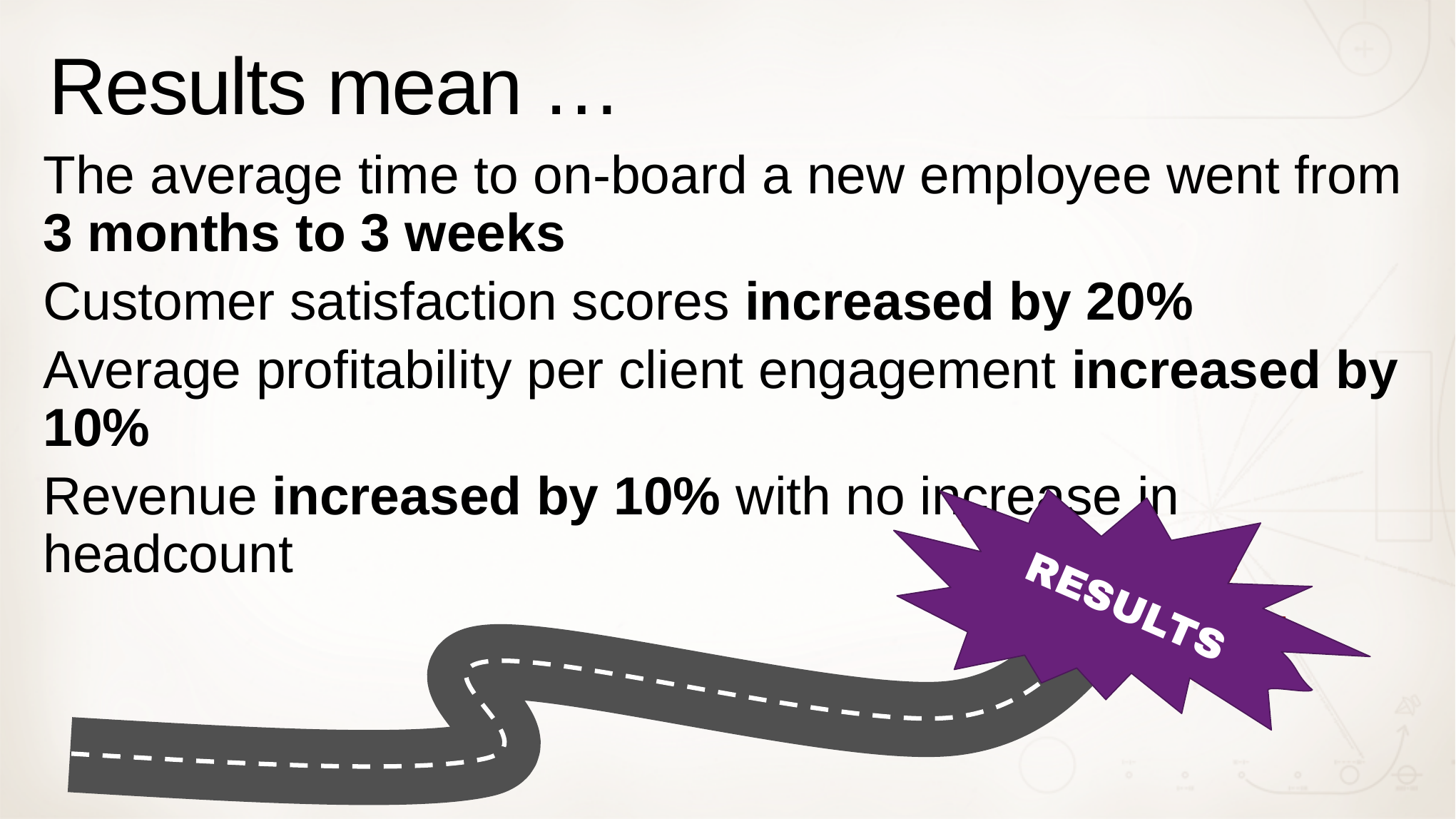

# Results mean …
The average time to on-board a new employee went from 3 months to 3 weeks
Customer satisfaction scores increased by 20%
Average profitability per client engagement increased by 10%
Revenue increased by 10% with no increase in headcount
RESULTS
ADOPTION